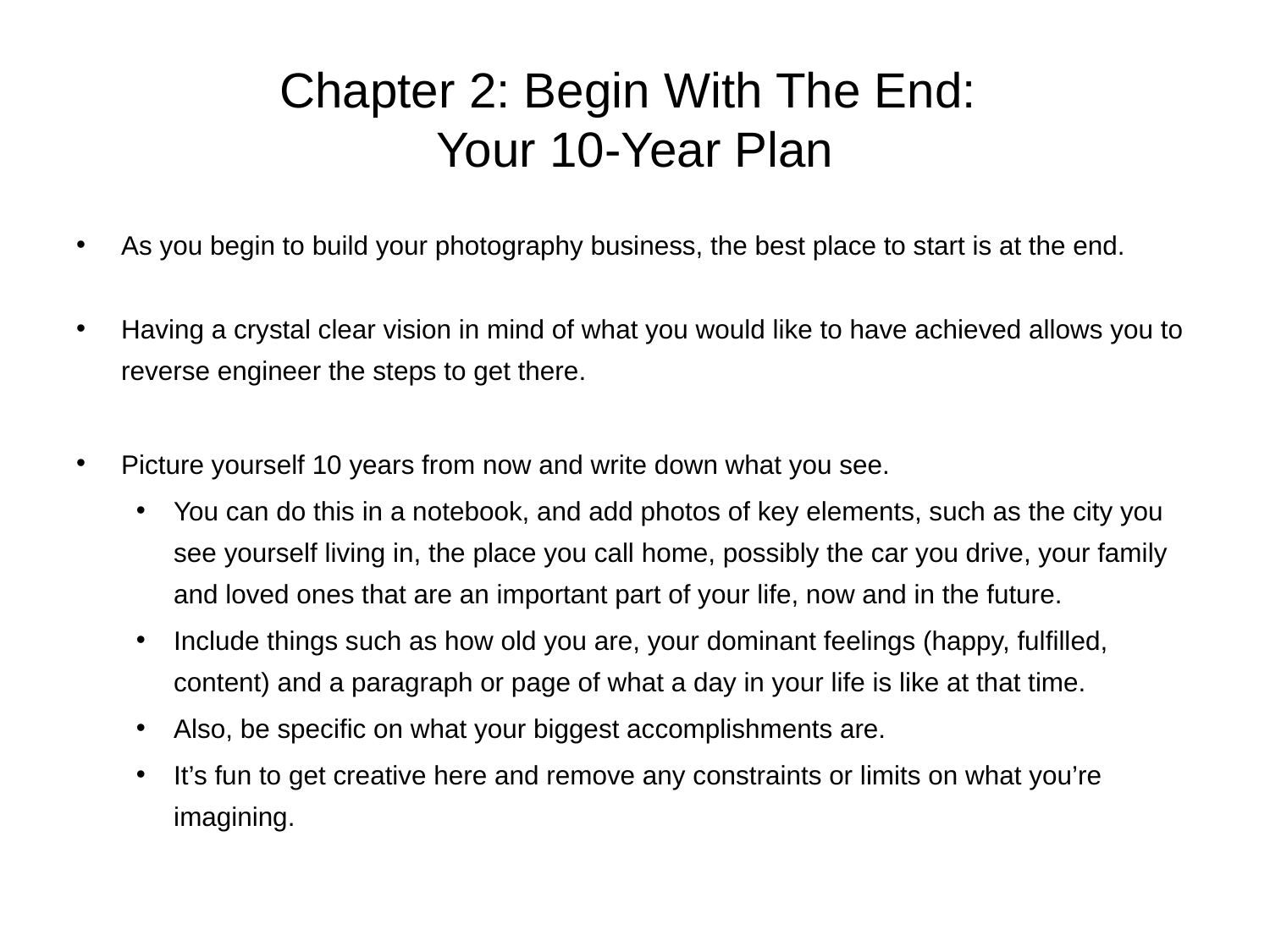

# Chapter 2: Begin With The End: Your 10-Year Plan
As you begin to build your photography business, the best place to start is at the end.

Having a crystal clear vision in mind of what you would like to have achieved allows you to reverse engineer the steps to get there.

Picture yourself 10 years from now and write down what you see.
You can do this in a notebook, and add photos of key elements, such as the city you see yourself living in, the place you call home, possibly the car you drive, your family and loved ones that are an important part of your life, now and in the future.
Include things such as how old you are, your dominant feelings (happy, fulfilled, content) and a paragraph or page of what a day in your life is like at that time.
Also, be specific on what your biggest accomplishments are.
It’s fun to get creative here and remove any constraints or limits on what you’re imagining.